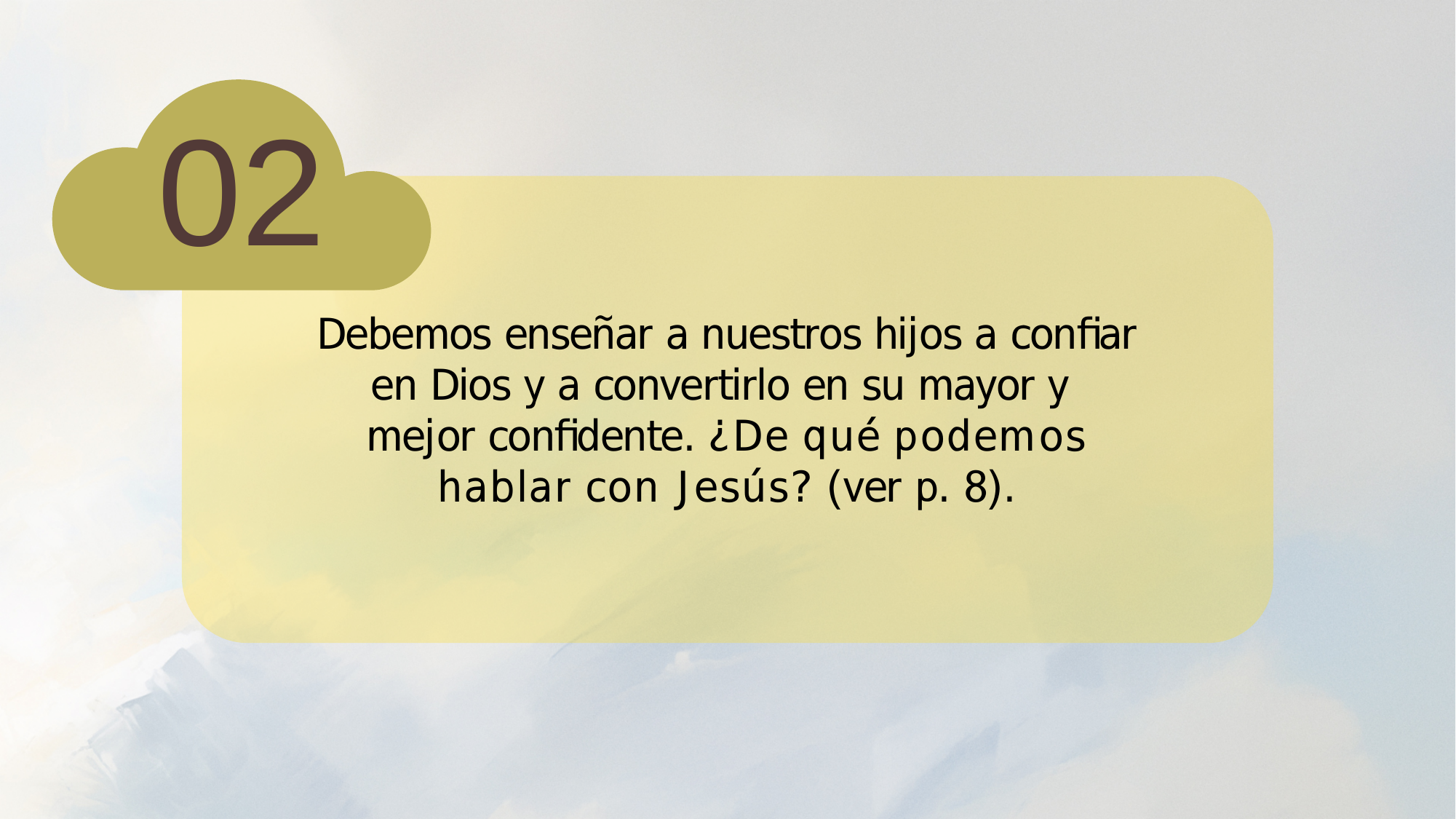

02

Debemos enseñar a nuestros hijos a confiar en Dios y a convertirlo en su mayor y
mejor confidente. ¿De qué podemos hablar con Jesús? (ver p. 8).